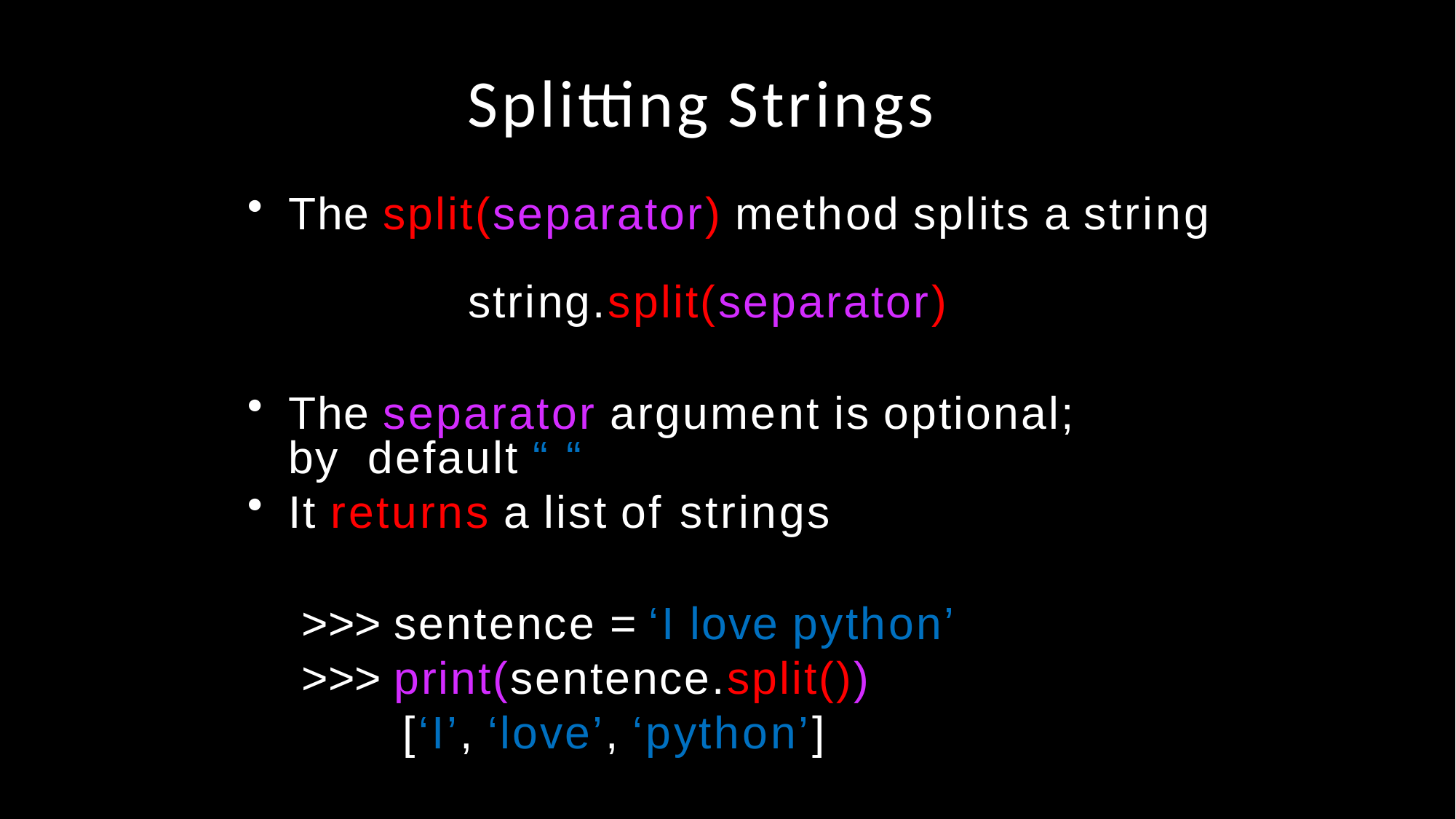

# Splitting Strings
The split(separator) method splits a string
string.split(separator)

The separator argument is optional; by  default “ “
It returns a list of strings

>>> sentence = ‘I love python’
>>> print(sentence.split())  [‘I’, ‘love’, ‘python’]